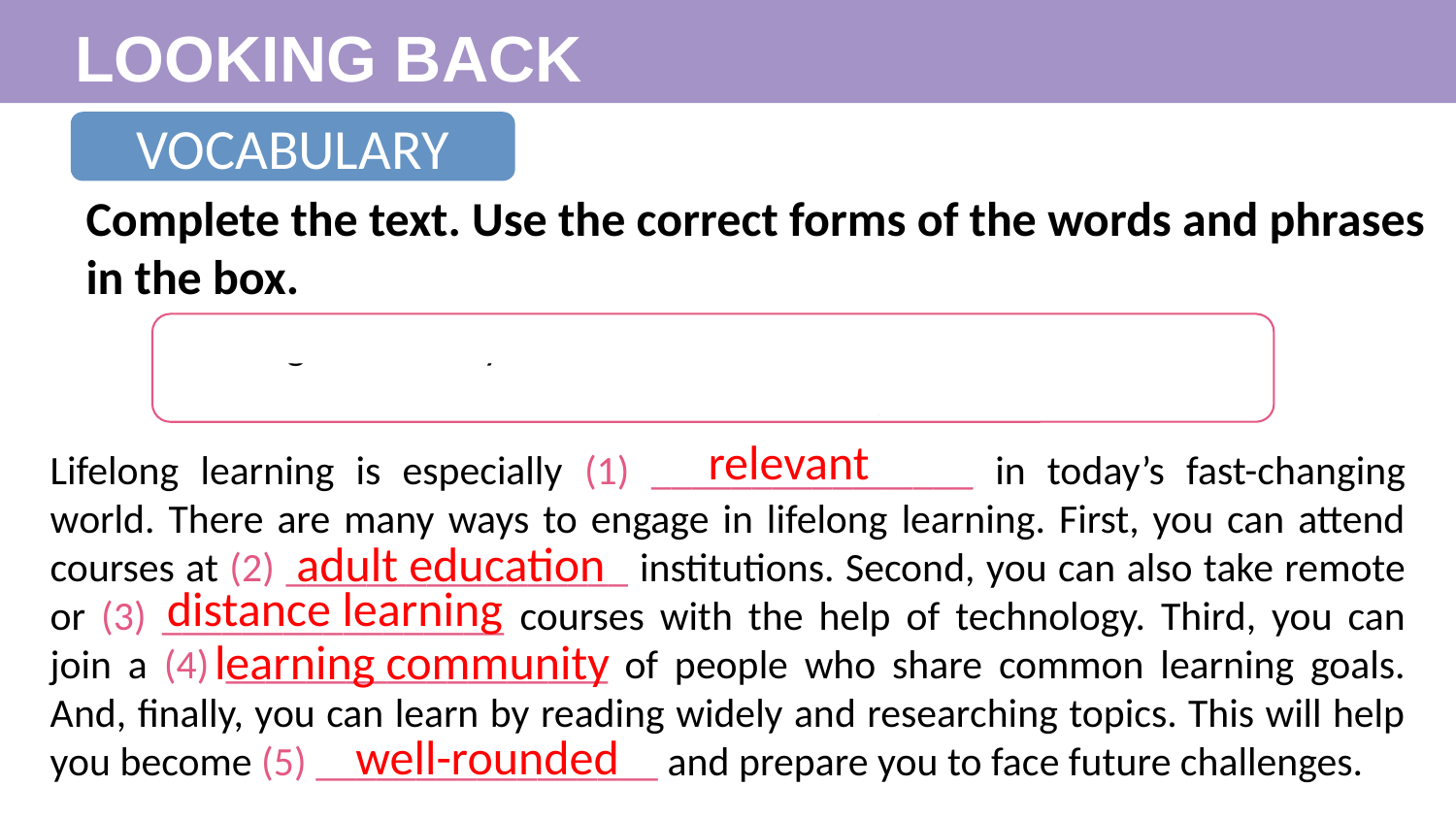

LOOKING BACK
VOCABULARY
Complete the text. Use the correct forms of the words and phrases in the box.
learning community 	well-rounded 		relevant
adult education 		distance learning

relevant
Lifelong learning is especially (1) ________________ in today’s fast-changing world. There are many ways to engage in lifelong learning. First, you can attend courses at (2) _________________ institutions. Second, you can also take remote or (3) _________________ courses with the help of technology. Third, you can join a (4) ___________________ of people who share common learning goals. And, finally, you can learn by reading widely and researching topics. This will help you become (5) _________________ and prepare you to face future challenges.
adult education
distance learning
learning community
well-rounded